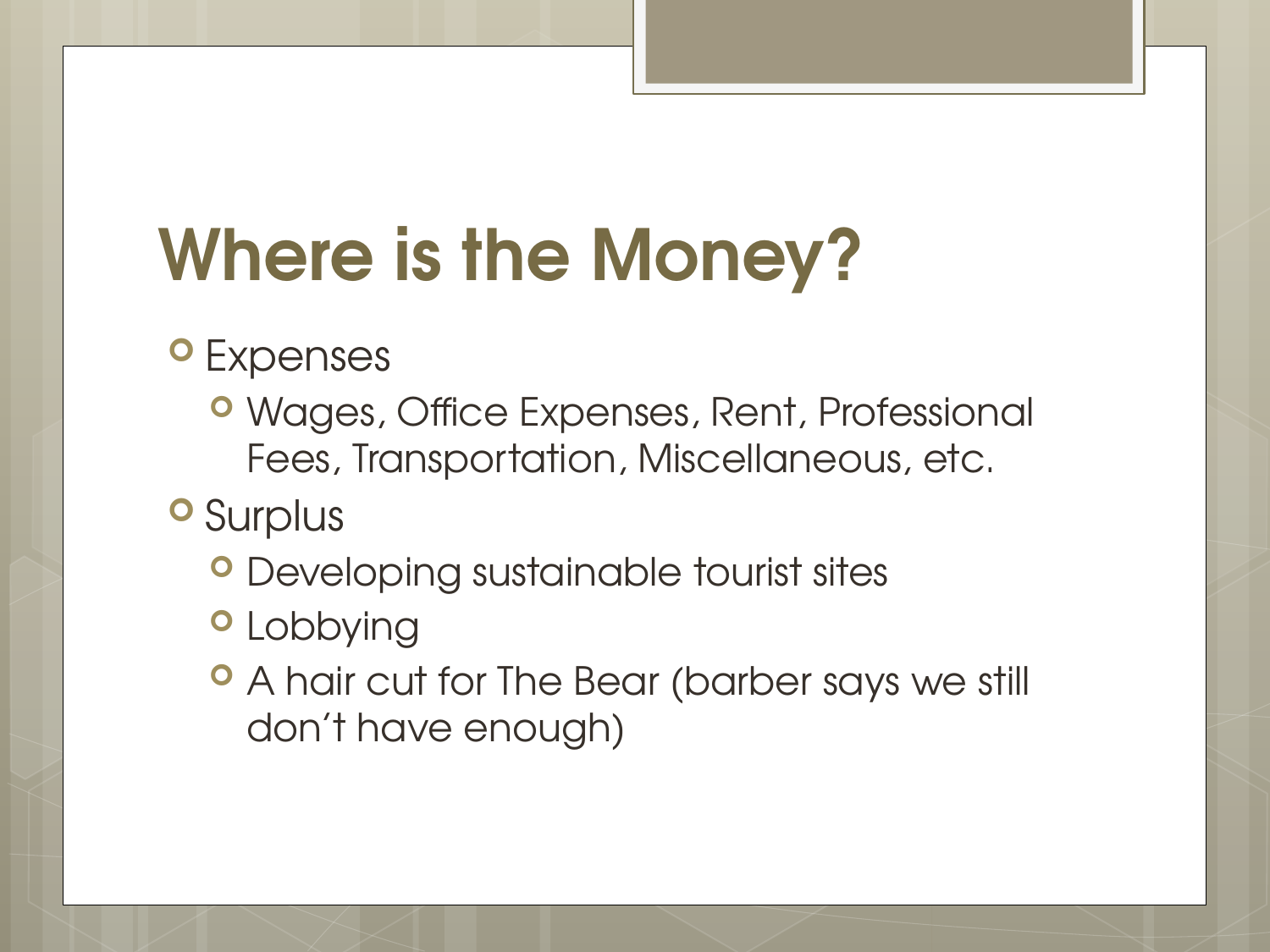

# Where is the Money?
Expenses
Wages, Office Expenses, Rent, Professional Fees, Transportation, Miscellaneous, etc.
Surplus
Developing sustainable tourist sites
Lobbying
A hair cut for The Bear (barber says we still don’t have enough)